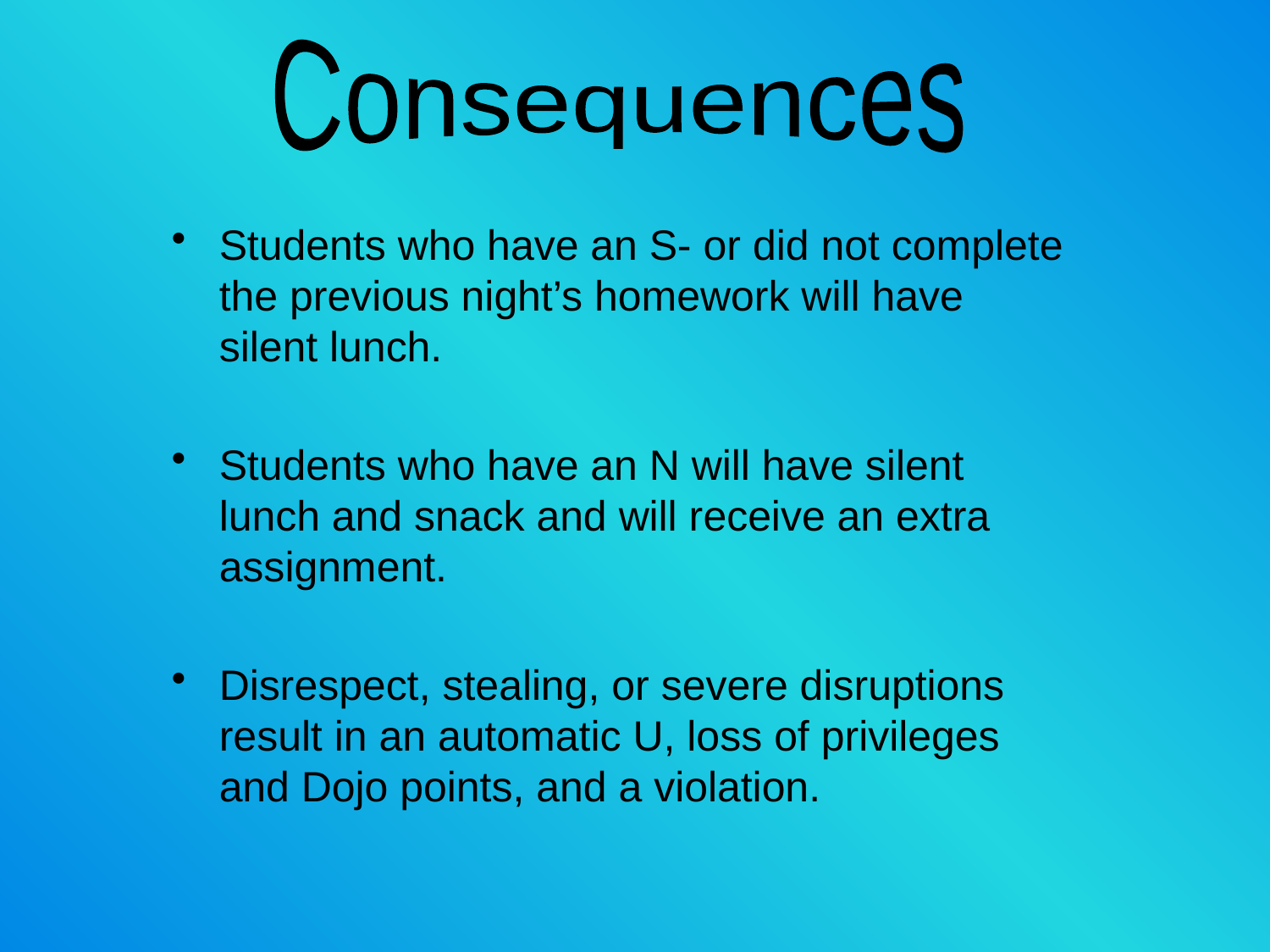

Consequences
Students who have an S- or did not complete the previous night’s homework will have silent lunch.

Students who have an N will have silent lunch and snack and will receive an extra assignment.

Disrespect, stealing, or severe disruptions result in an automatic U, loss of privileges and Dojo points, and a violation.